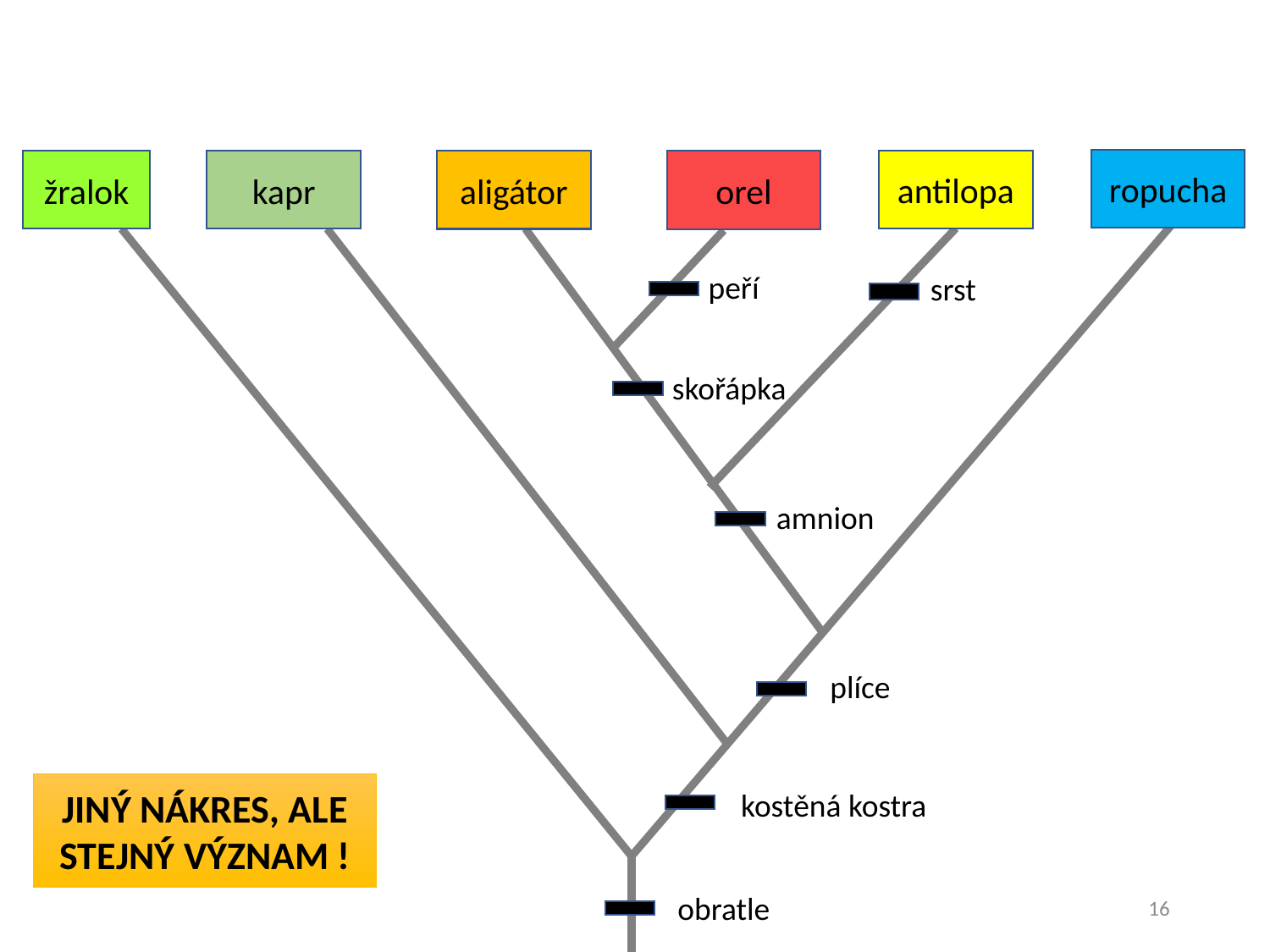

ropucha
antilopa
žralok
kapr
aligátor
orel
peří
srst

skořápka

amnion

plíce

JINÝ NÁKRES, ALE STEJNÝ VÝZNAM !
kostěná kostra

obratle

16